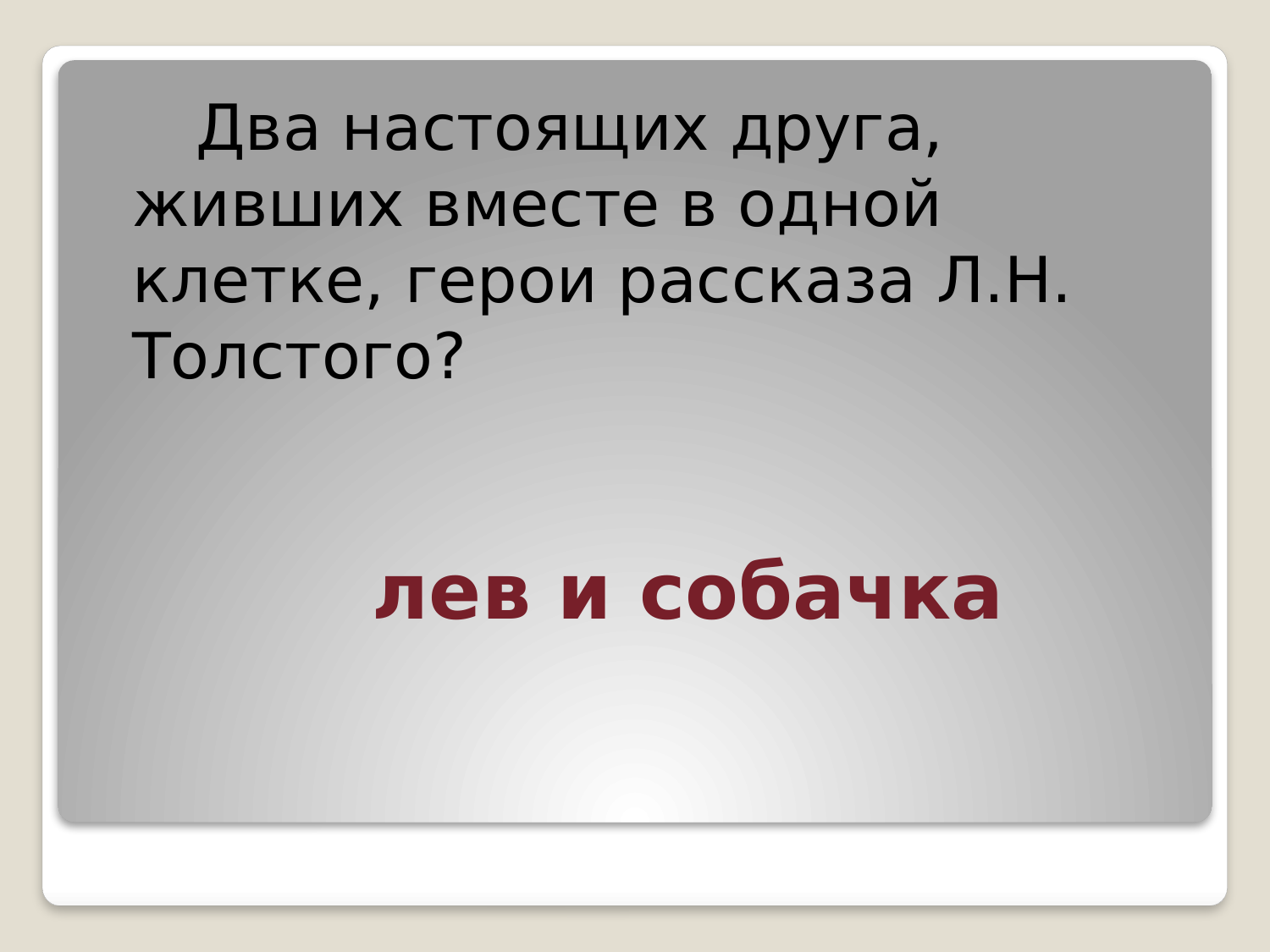

Два настоящих друга, живших вместе в одной клетке, герои рассказа Л.Н. Толстого?
лев и собачка
#